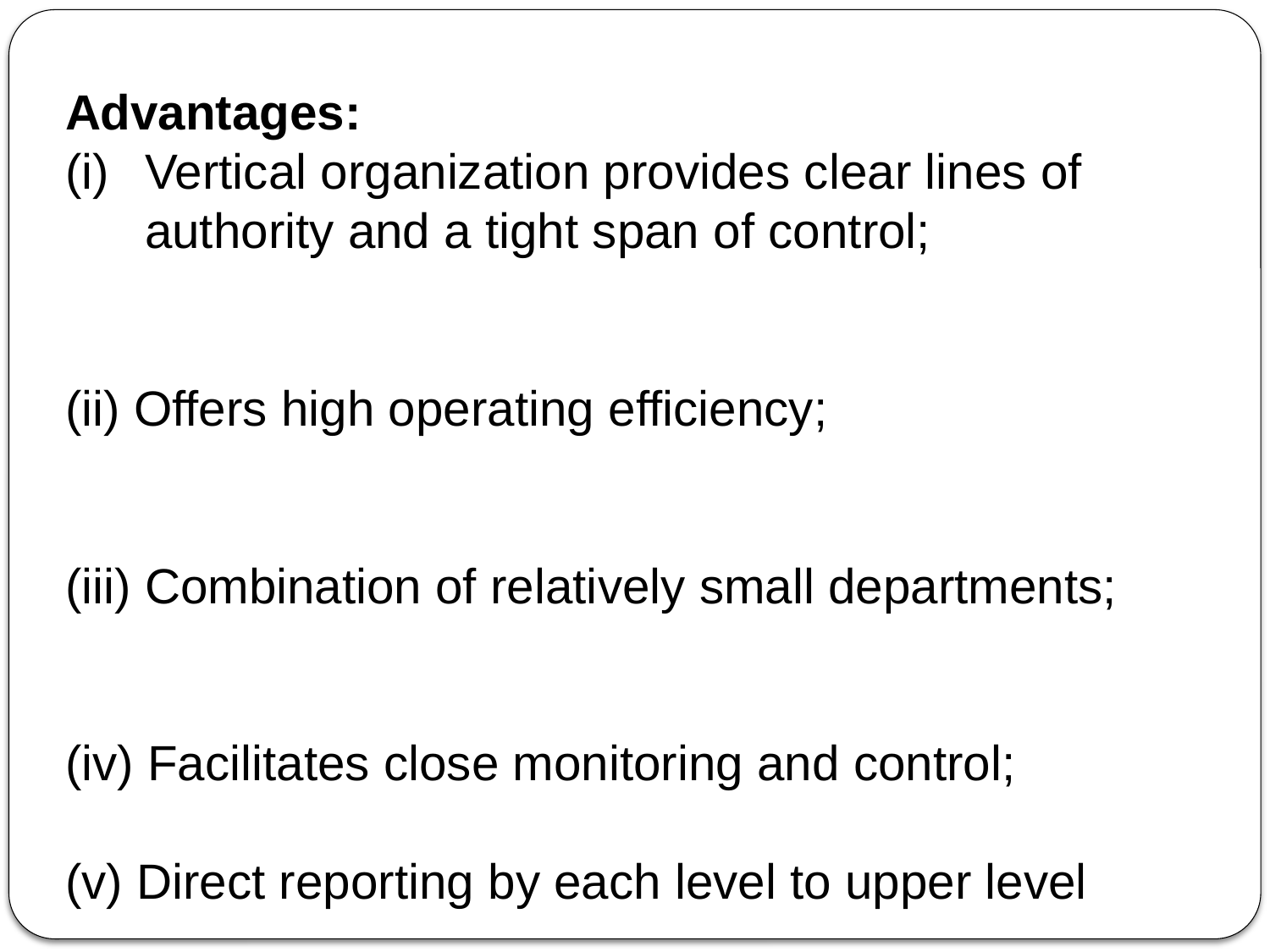

Advantages:
Vertical organization provides clear lines of authority and a tight span of control;

(ii) Offers high operating efficiency;

(iii) Combination of relatively small departments;

(iv) Facilitates close monitoring and control;

(v) Direct reporting by each level to upper level